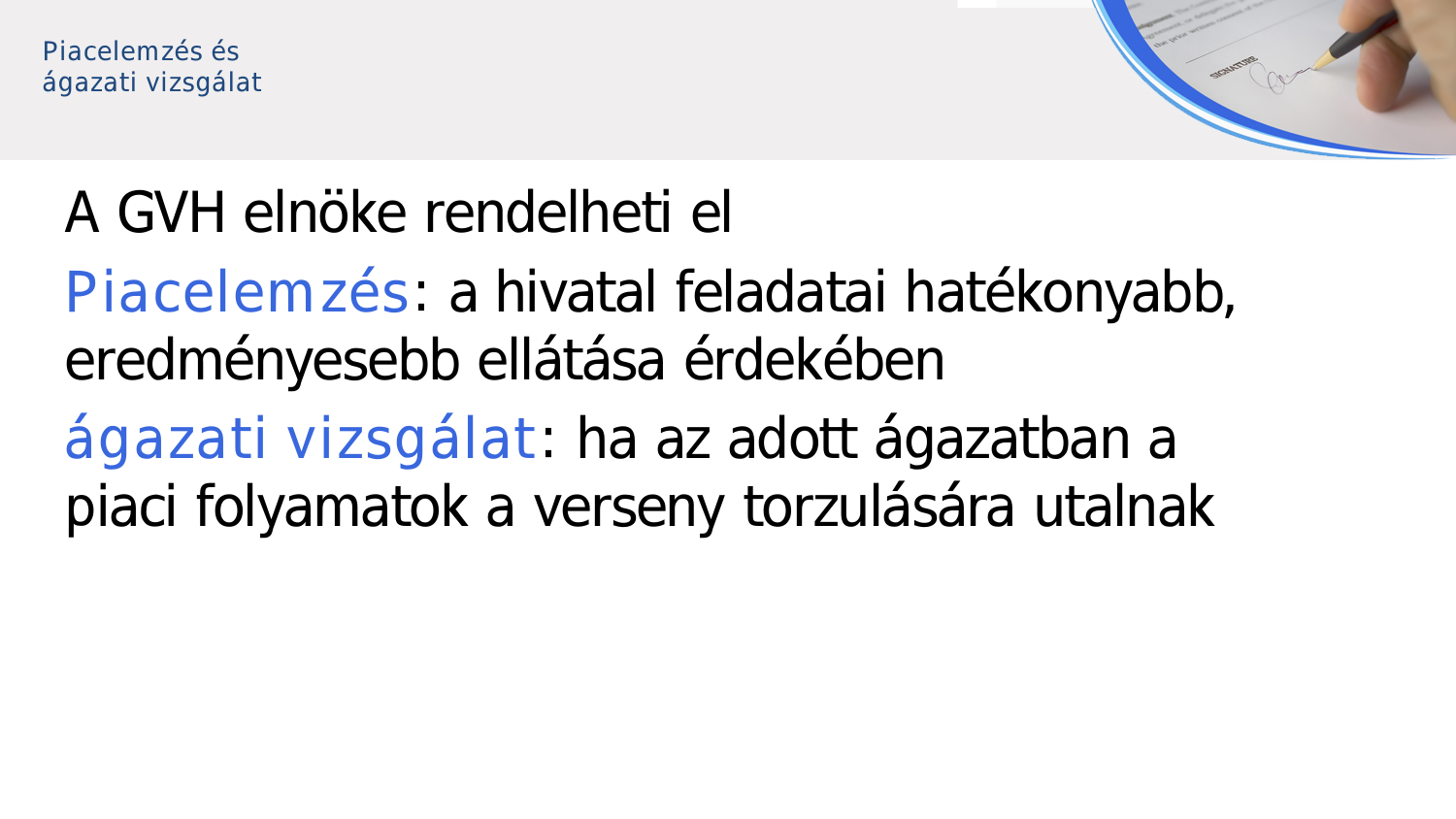

Piacelemzés és
ágazati vizsgálat
A GVH elnöke rendelheti el
Piacelemzés: a hivatal feladatai hatékonyabb,  eredményesebb ellátása érdekében
ágazati vizsgálat: ha az adott ágazatban a piaci folyamatok a verseny torzulására utalnak